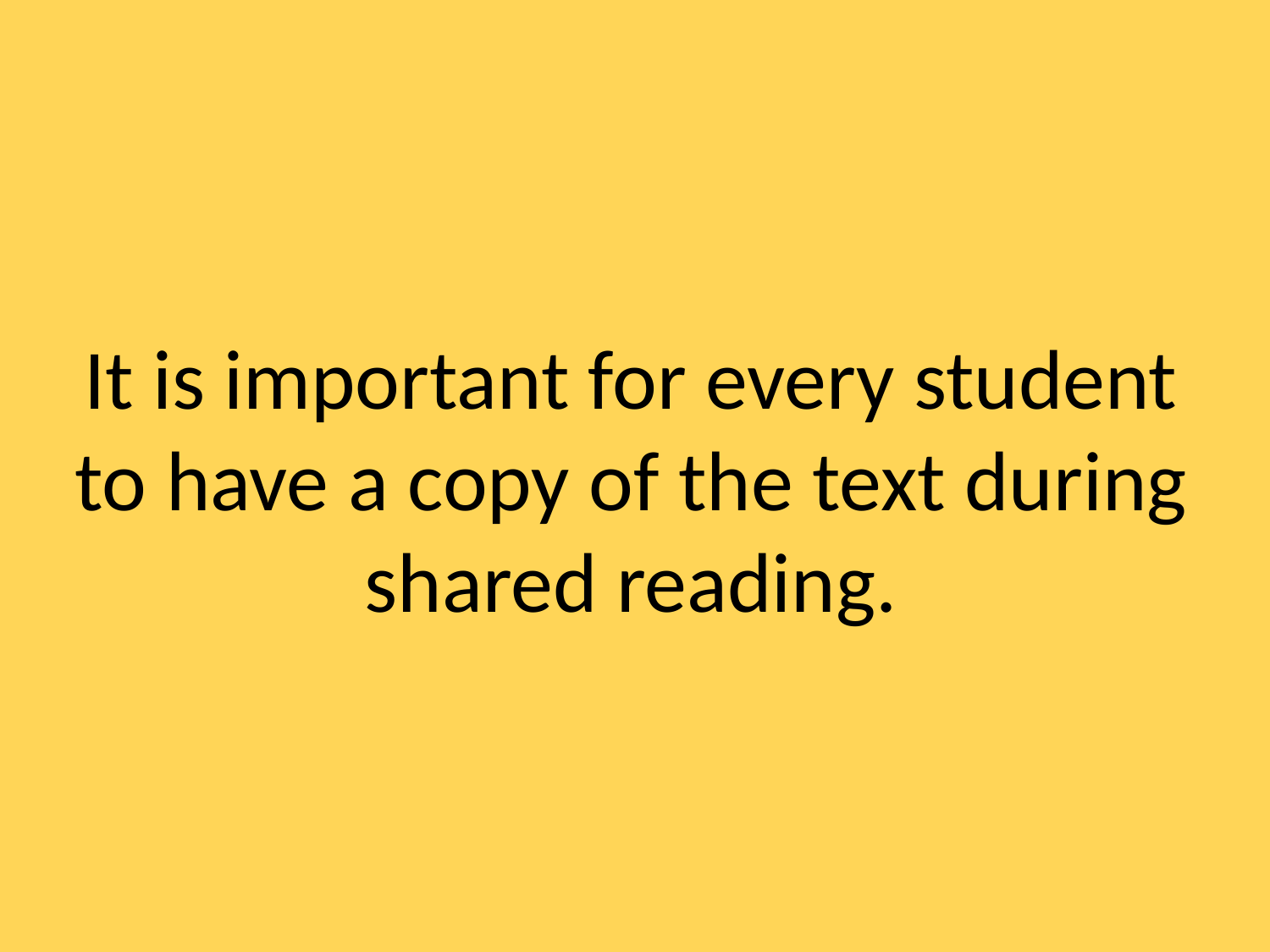

# It is important for every student to have a copy of the text during shared reading.